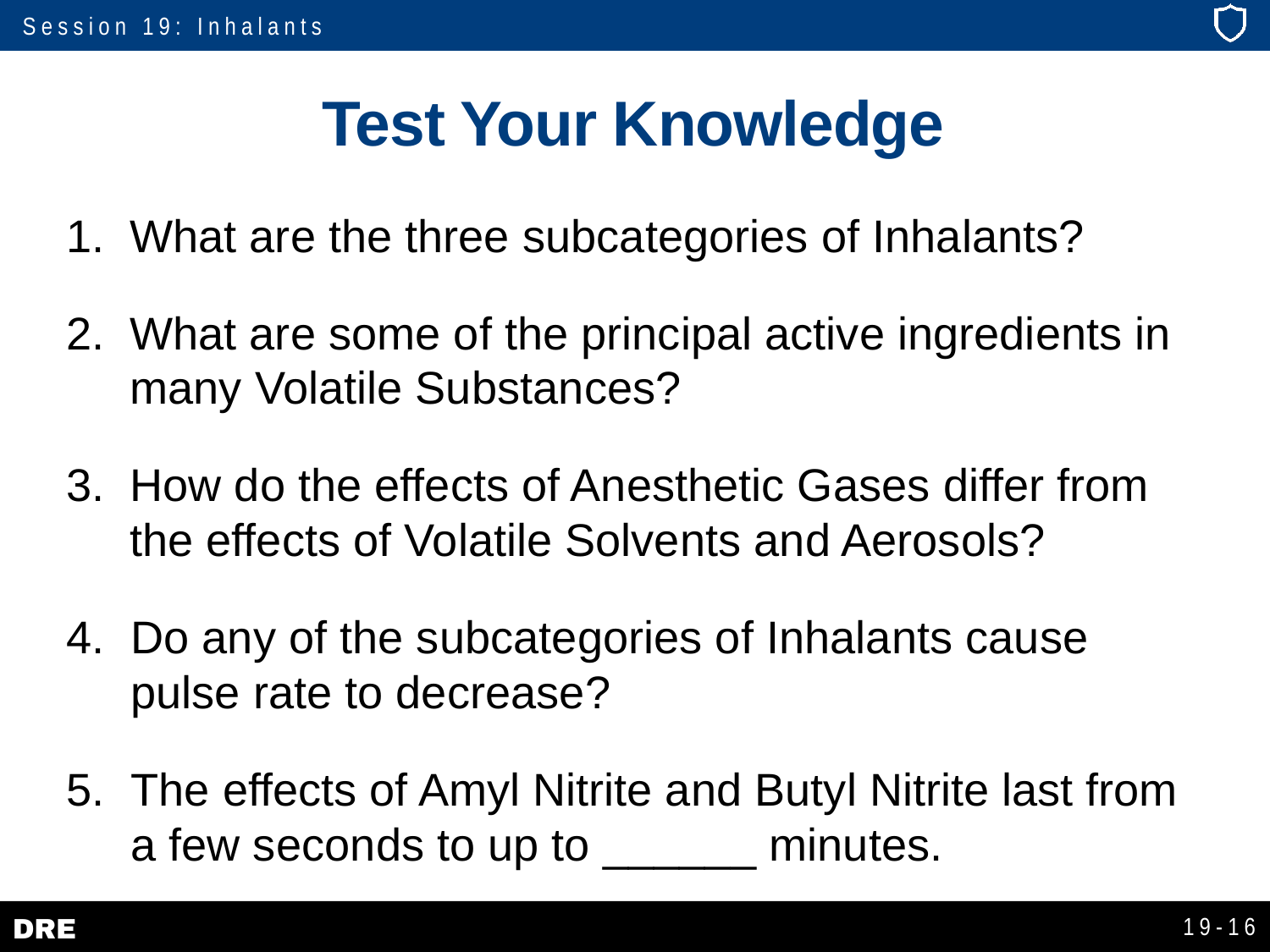

# Test Your Knowledge
What are the three subcategories of Inhalants?
What are some of the principal active ingredients in many Volatile Substances?
How do the effects of Anesthetic Gases differ from the effects of Volatile Solvents and Aerosols?
Do any of the subcategories of Inhalants cause pulse rate to decrease?
The effects of Amyl Nitrite and Butyl Nitrite last from a few seconds to up to ______ minutes.
19-16